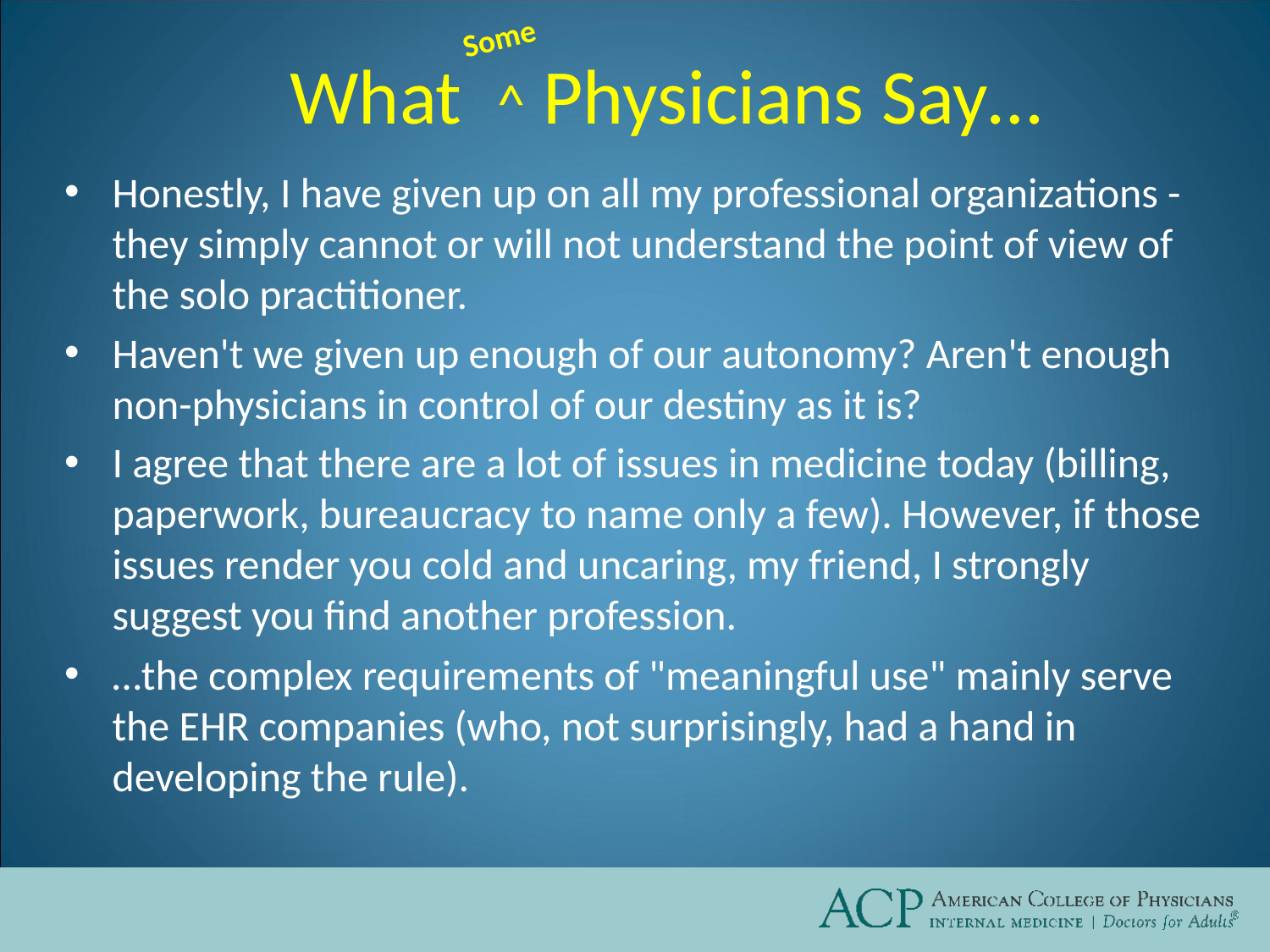

Some
What  ^ Physicians Say…
Honestly, I have given up on all my professional organizations - they simply cannot or will not understand the point of view of the solo practitioner.
Haven't we given up enough of our autonomy? Aren't enough non-physicians in control of our destiny as it is?
I agree that there are a lot of issues in medicine today (billing, paperwork, bureaucracy to name only a few). However, if those issues render you cold and uncaring, my friend, I strongly suggest you find another profession.
…the complex requirements of "meaningful use" mainly serve the EHR companies (who, not surprisingly, had a hand in developing the rule).